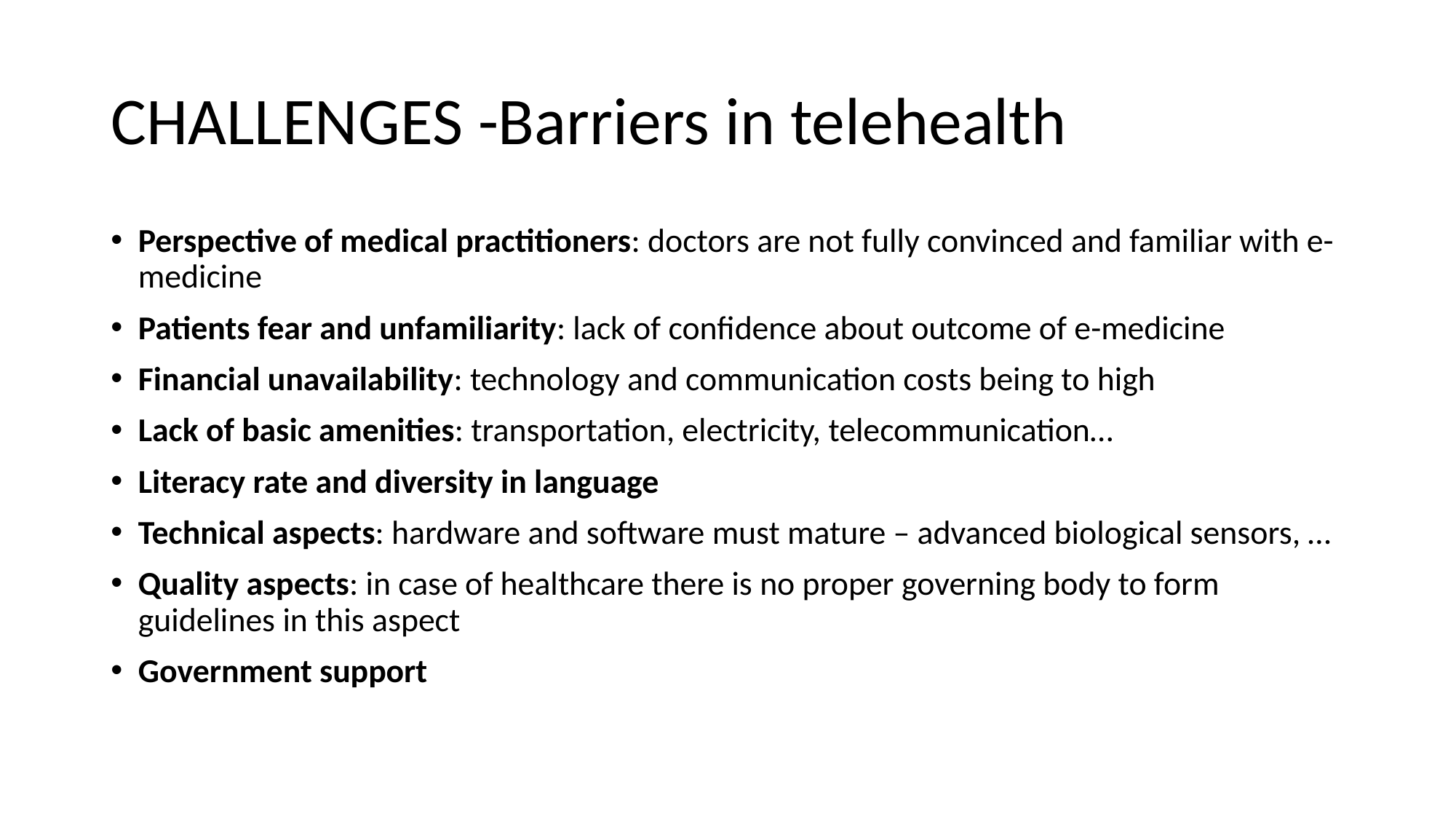

# CHALLENGES -Barriers in telehealth
Perspective of medical practitioners: doctors are not fully convinced and familiar with e-medicine
Patients fear and unfamiliarity: lack of confidence about outcome of e-medicine
Financial unavailability: technology and communication costs being to high
Lack of basic amenities: transportation, electricity, telecommunication…
Literacy rate and diversity in language
Technical aspects: hardware and software must mature – advanced biological sensors, …
Quality aspects: in case of healthcare there is no proper governing body to form guidelines in this aspect
Government support